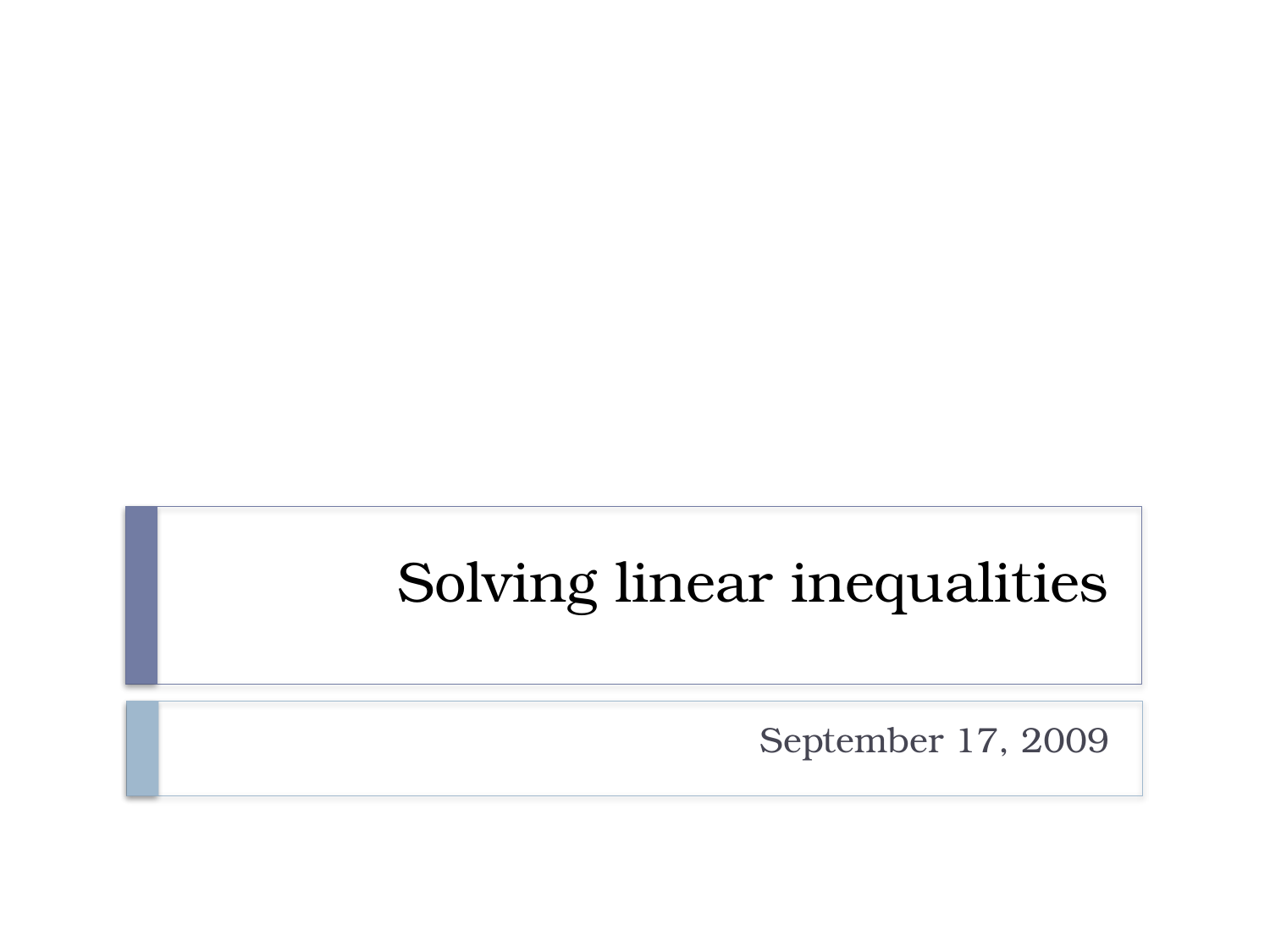

# Solving linear inequalities
September 17, 2009